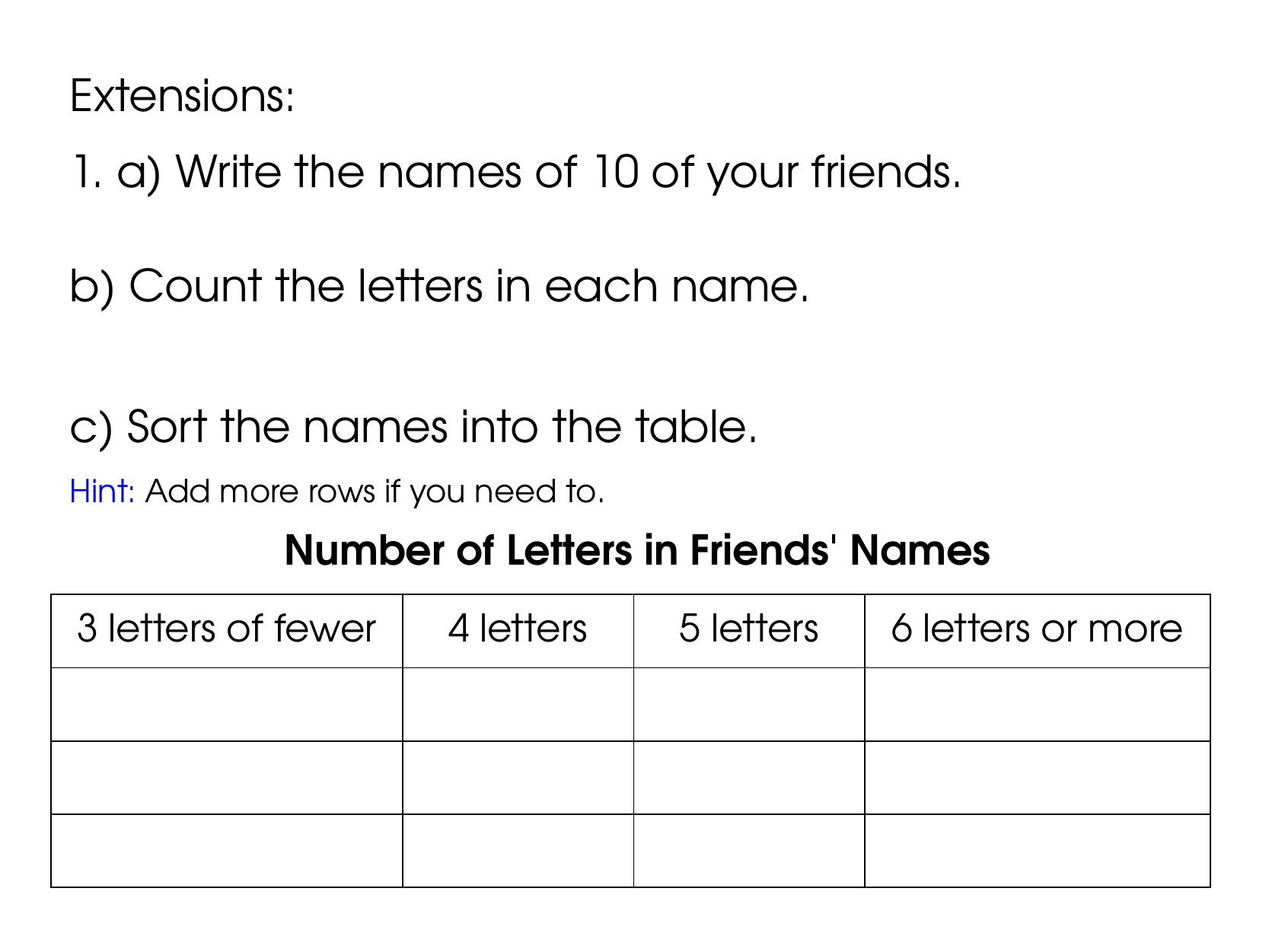

Extensions:
1. a) Write the names of 10 of your friends.
b) Count the letters in each name.
c) Sort the names into the table.
Hint: Add more rows if you need to.
Number of Letters in Friends' Names
| 3 letters of fewer | 4 letters | 5 letters | 6 letters or more |
| --- | --- | --- | --- |
|  |  |  |  |
|  |  |  |  |
|  |  |  |  |